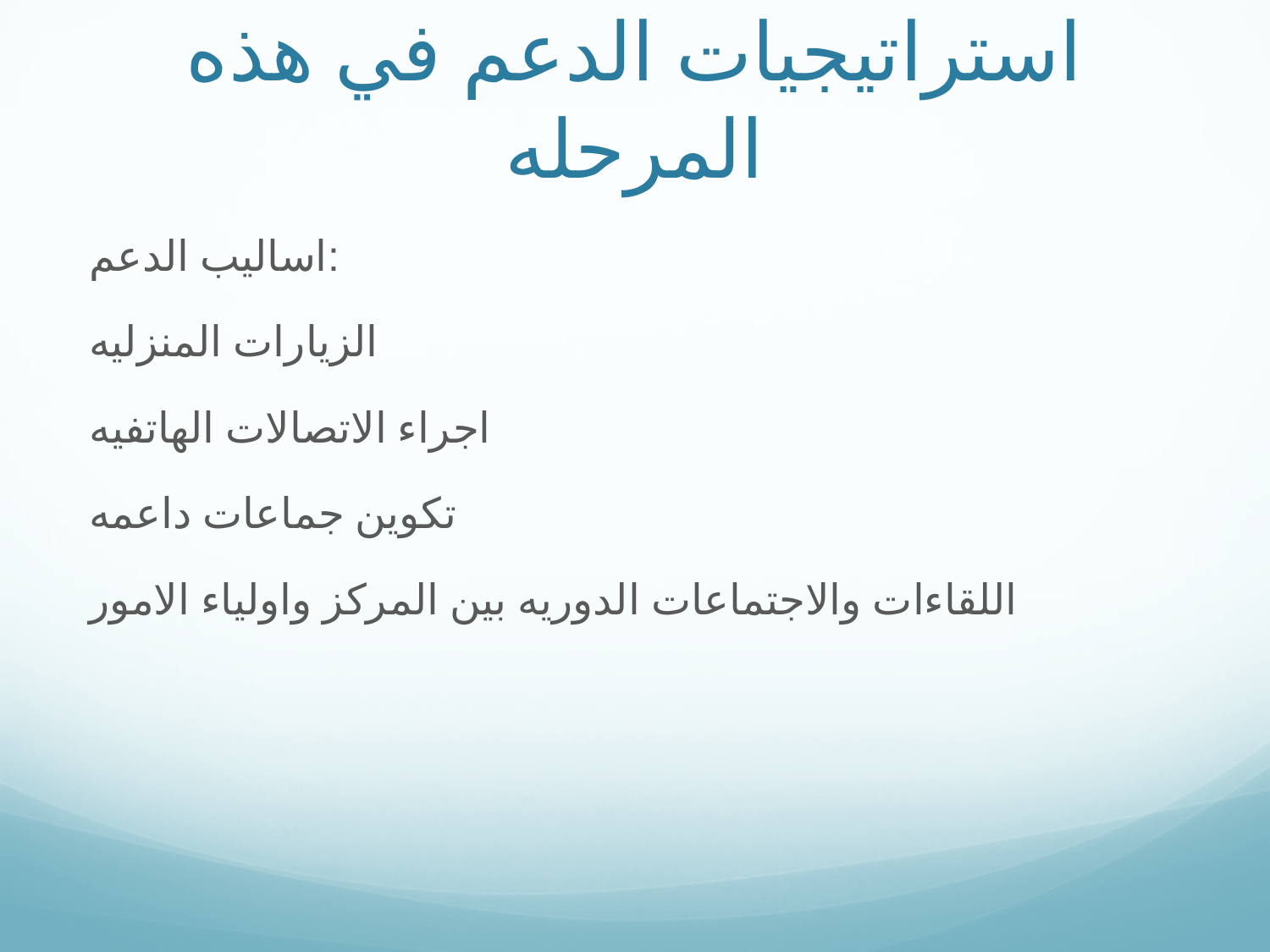

# استراتيجيات الدعم في هذه المرحله
اساليب الدعم:
الزيارات المنزليه
اجراء الاتصالات الهاتفيه
تكوين جماعات داعمه
اللقاءات والاجتماعات الدوريه بين المركز واولياء الامور